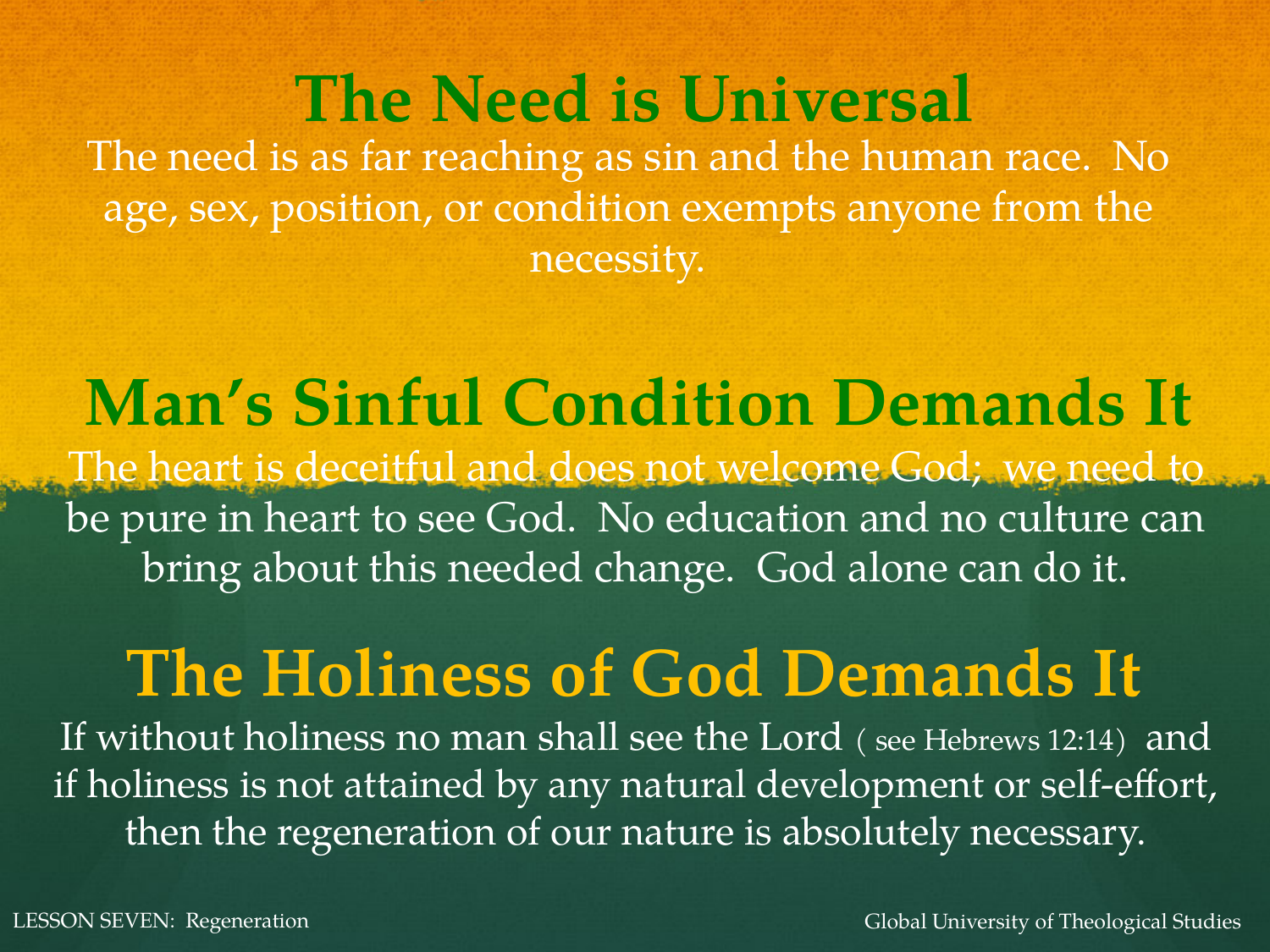

# The Need is Universal
The need is as far reaching as sin and the human race.  No age, sex, position, or condition exempts anyone from the necessity.
Man’s Sinful Condition Demands It
The heart is deceitful and does not welcome God;  we need to be pure in heart to see God.  No education and no culture can bring about this needed change.  God alone can do it.

The Holiness of God Demands It
If without holiness no man shall see the Lord ( see Hebrews 12:14)  and if holiness is not attained by any natural development or self-effort, then the regeneration of our nature is absolutely necessary.

Global University of Theological Studies
LESSON SEVEN:  Regeneration